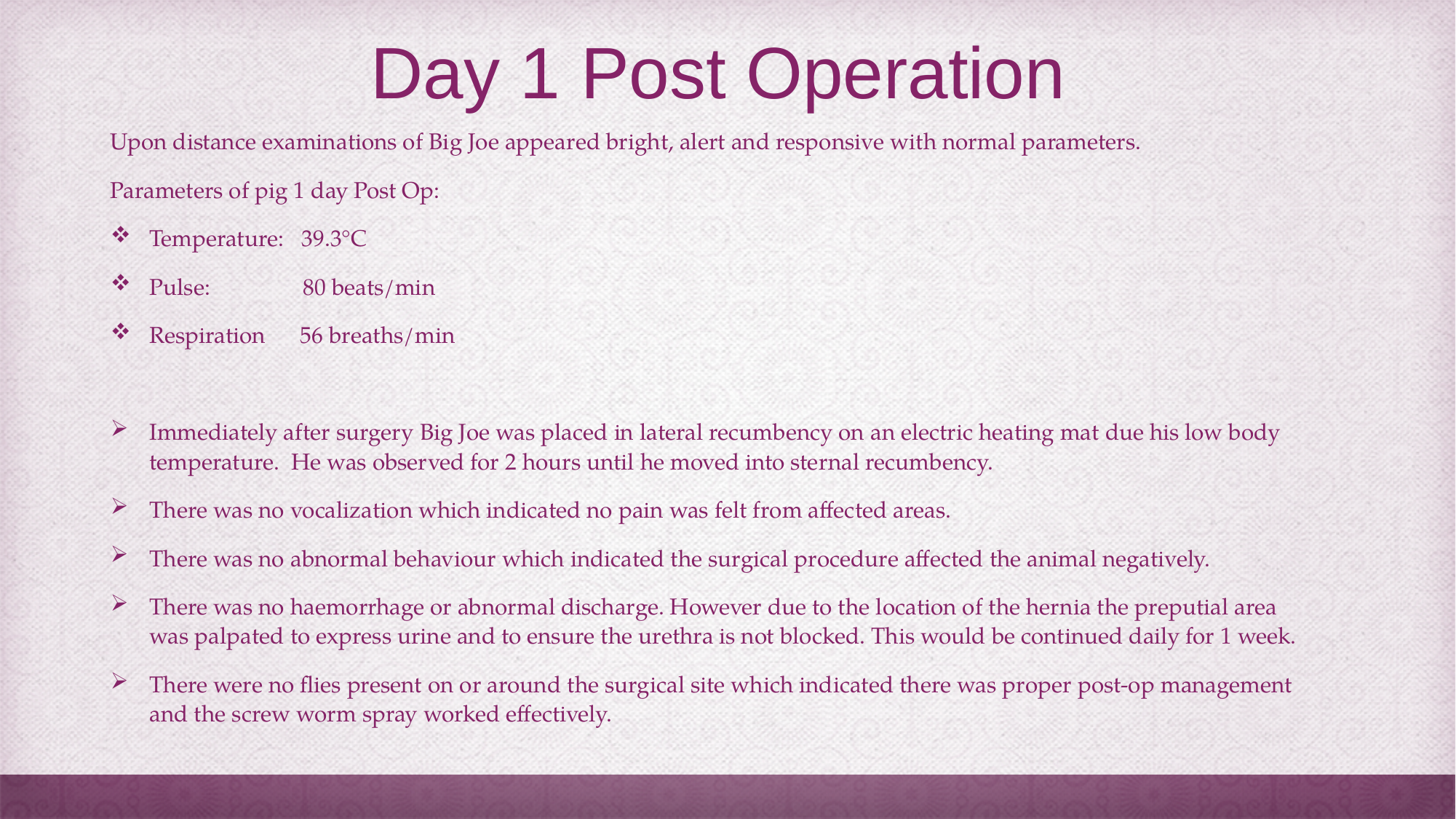

# Day 1 Post Operation
Upon distance examinations of Big Joe appeared bright, alert and responsive with normal parameters.
Parameters of pig 1 day Post Op:
Temperature:   39.3°C
Pulse:                80 beats/min
Respiration      56 breaths/min

Immediately after surgery Big Joe was placed in lateral recumbency on an electric heating mat due his low body temperature.  He was observed for 2 hours until he moved into sternal recumbency.
There was no vocalization which indicated no pain was felt from affected areas.
There was no abnormal behaviour which indicated the surgical procedure affected the animal negatively.
There was no haemorrhage or abnormal discharge. However due to the location of the hernia the preputial area was palpated to express urine and to ensure the urethra is not blocked. This would be continued daily for 1 week.
There were no flies present on or around the surgical site which indicated there was proper post-op management and the screw worm spray worked effectively.